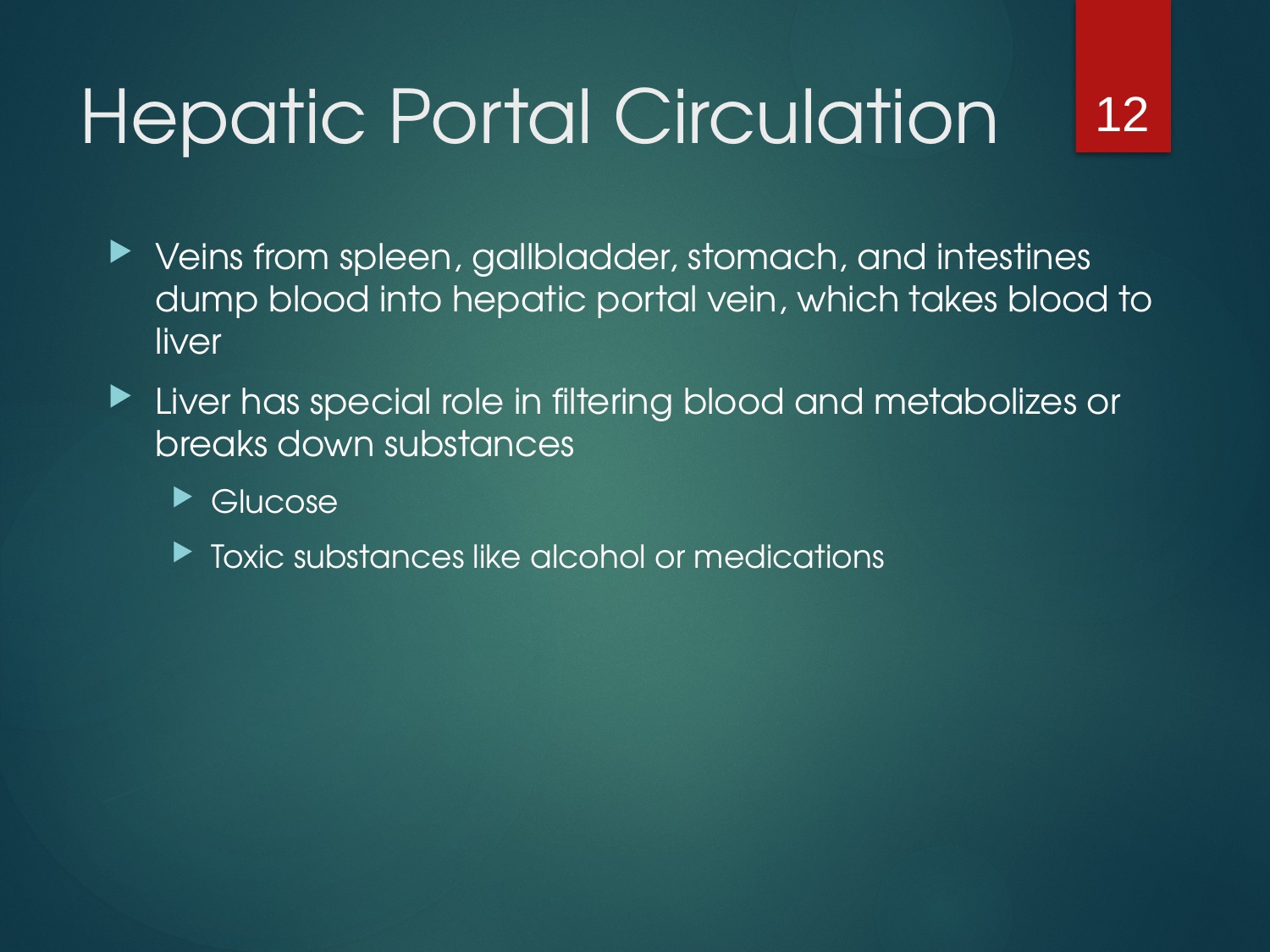

12
# Hepatic Portal Circulation
Veins from spleen, gallbladder, stomach, and intestines dump blood into hepatic portal vein, which takes blood to liver
Liver has special role in filtering blood and metabolizes or breaks down substances
Glucose
Toxic substances like alcohol or medications